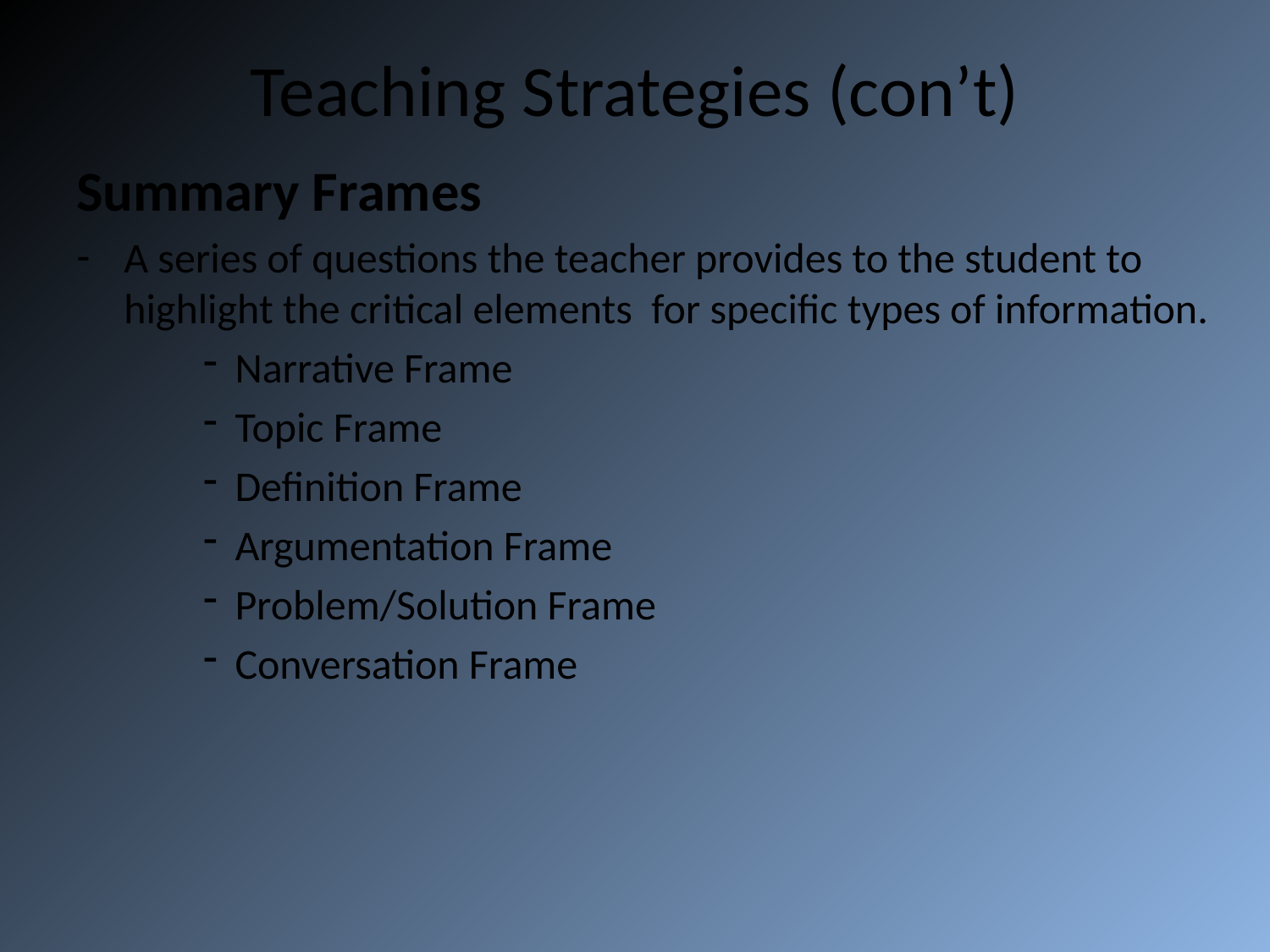

# Teaching Strategies (con’t)
Summary Frames
A series of questions the teacher provides to the student to highlight the critical elements  for specific types of information.
Narrative Frame
Topic Frame
Definition Frame
Argumentation Frame
Problem/Solution Frame
Conversation Frame